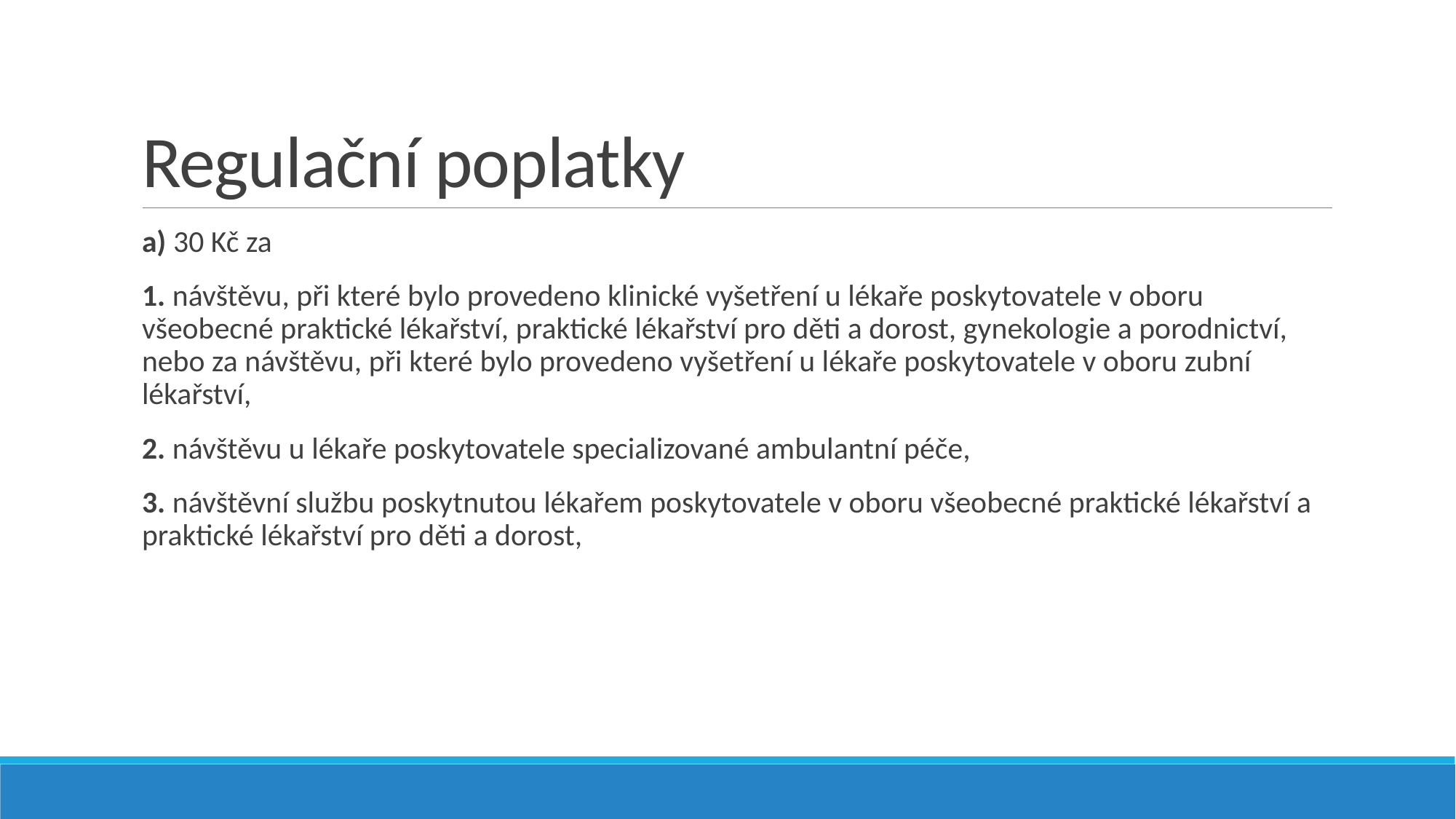

# Regulační poplatky
a) 30 Kč za
1. návštěvu, při které bylo provedeno klinické vyšetření u lékaře poskytovatele v oboru všeobecné praktické lékařství, praktické lékařství pro děti a dorost, gynekologie a porodnictví, nebo za návštěvu, při které bylo provedeno vyšetření u lékaře poskytovatele v oboru zubní lékařství,
2. návštěvu u lékaře poskytovatele specializované ambulantní péče,
3. návštěvní službu poskytnutou lékařem poskytovatele v oboru všeobecné praktické lékařství a praktické lékařství pro děti a dorost,